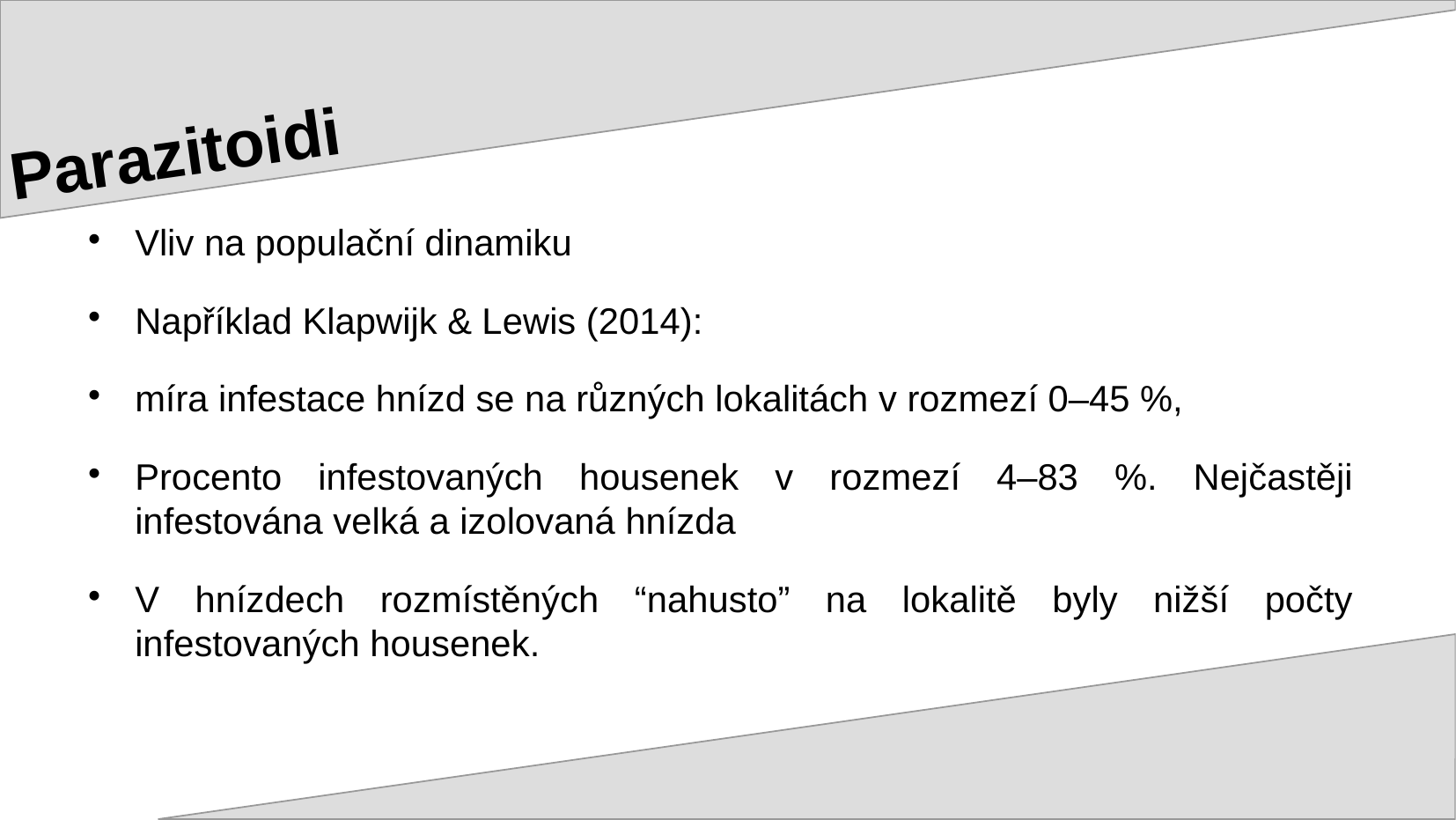

# Parazitoidi
Vliv na populační dinamiku
Například Klapwijk & Lewis (2014):
míra infestace hnízd se na různých lokalitách v rozmezí 0–45 %,
Procento infestovaných housenek v rozmezí 4–83 %. Nejčastěji infestována velká a izolovaná hnízda
V hnízdech rozmístěných “nahusto” na lokalitě byly nižší počty infestovaných housenek.